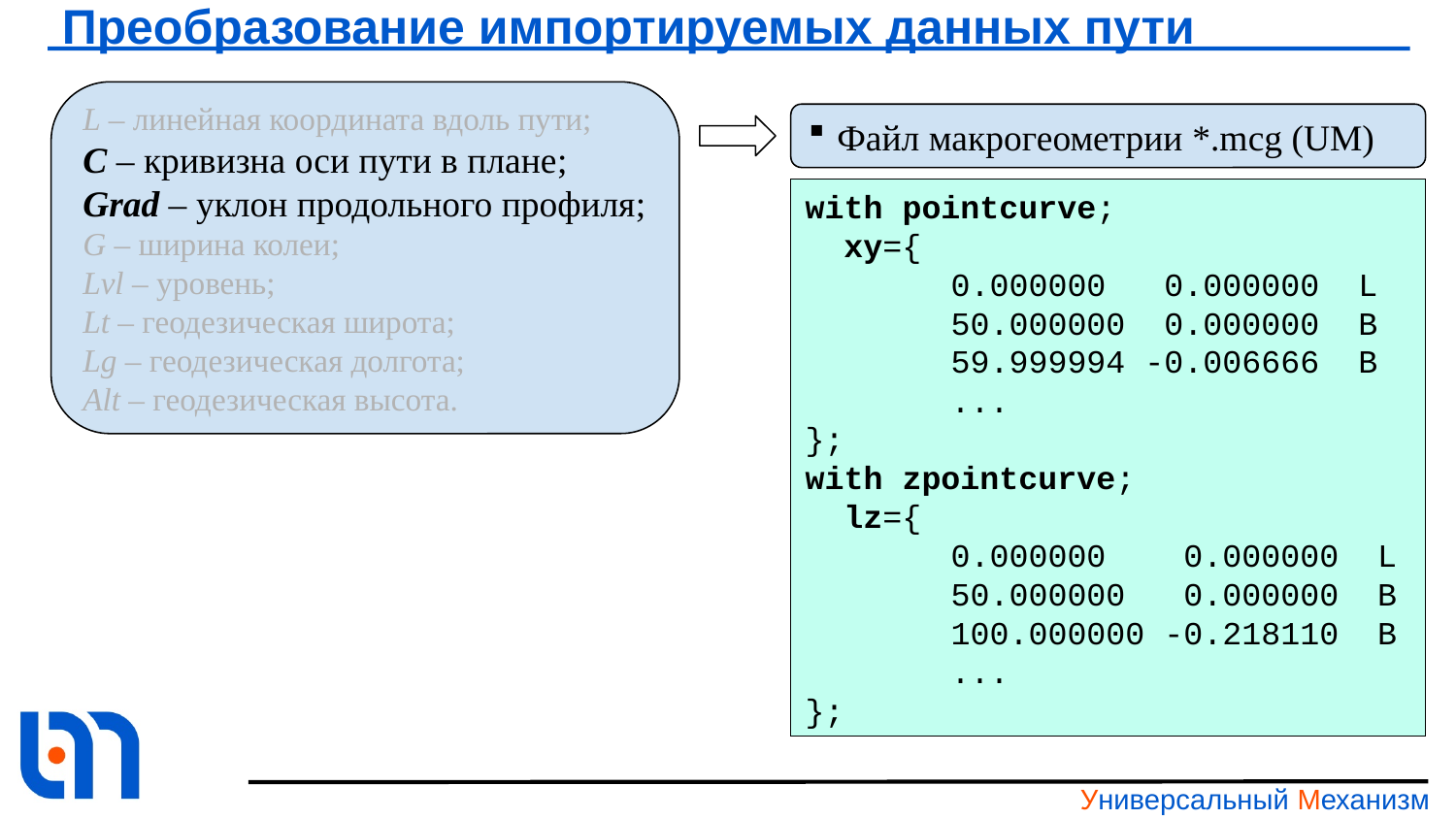

# Преобразование импортируемых данных пути
L – линейная координата вдоль пути;
С – кривизна оси пути в плане;
Grad – уклон продольного профиля;
G – ширина колеи;
Lvl – уровень;
Lt – геодезическая широта;
Lg – геодезическая долгота;
Alt – геодезическая высота.
Файл макрогеометрии *.mcg (UM)

with pointcurve;
  xy={
	0.000000   0.000000  L
	50.000000  0.000000  B
	59.999994 -0.006666  B
	...
};
with zpointcurve;
  lz={
	0.000000    0.000000  L
	50.000000   0.000000  B
	100.000000 -0.218110  B
	...
};